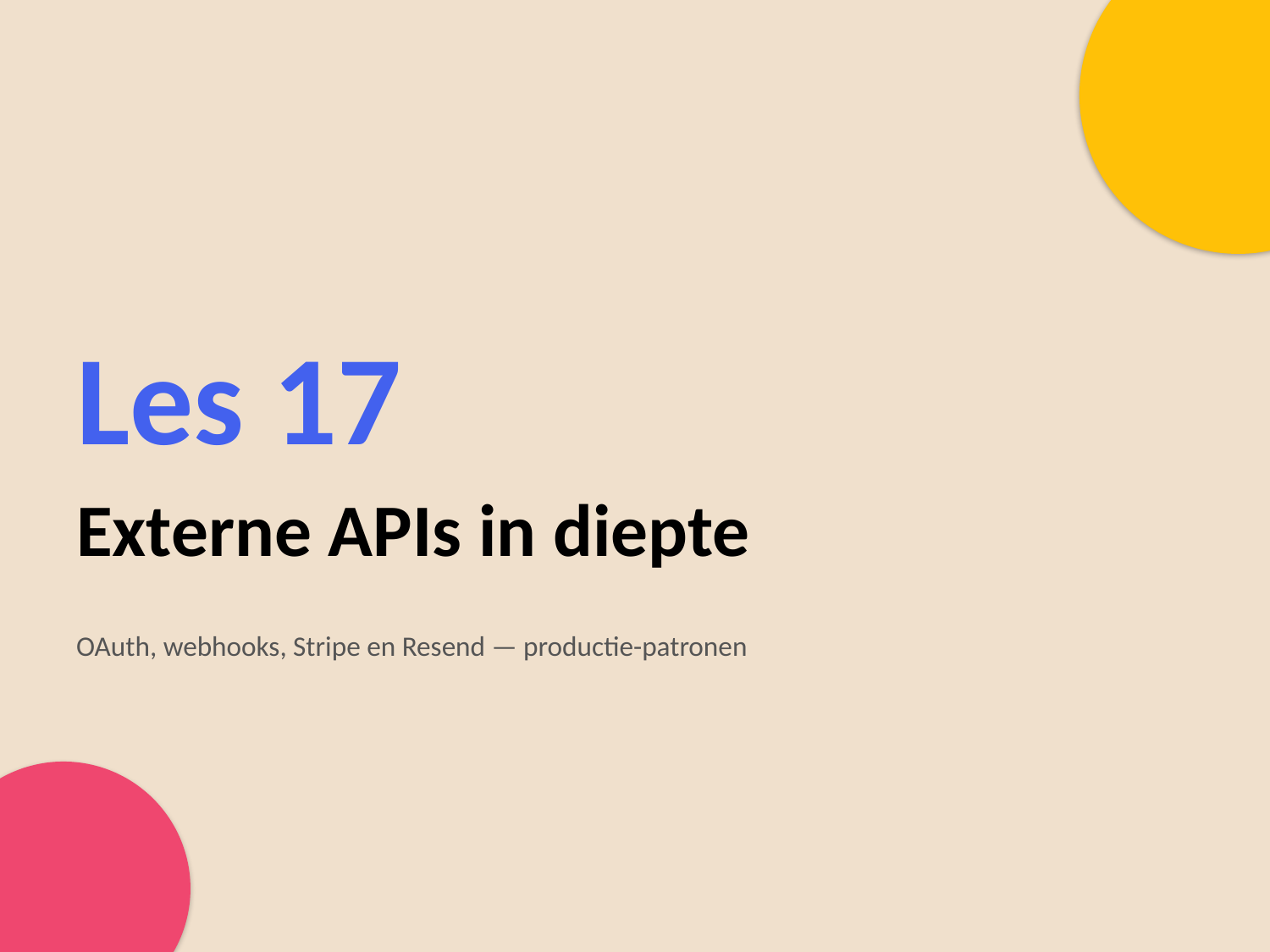

Les 17
Externe APIs in diepte
OAuth, webhooks, Stripe en Resend — productie-patronen